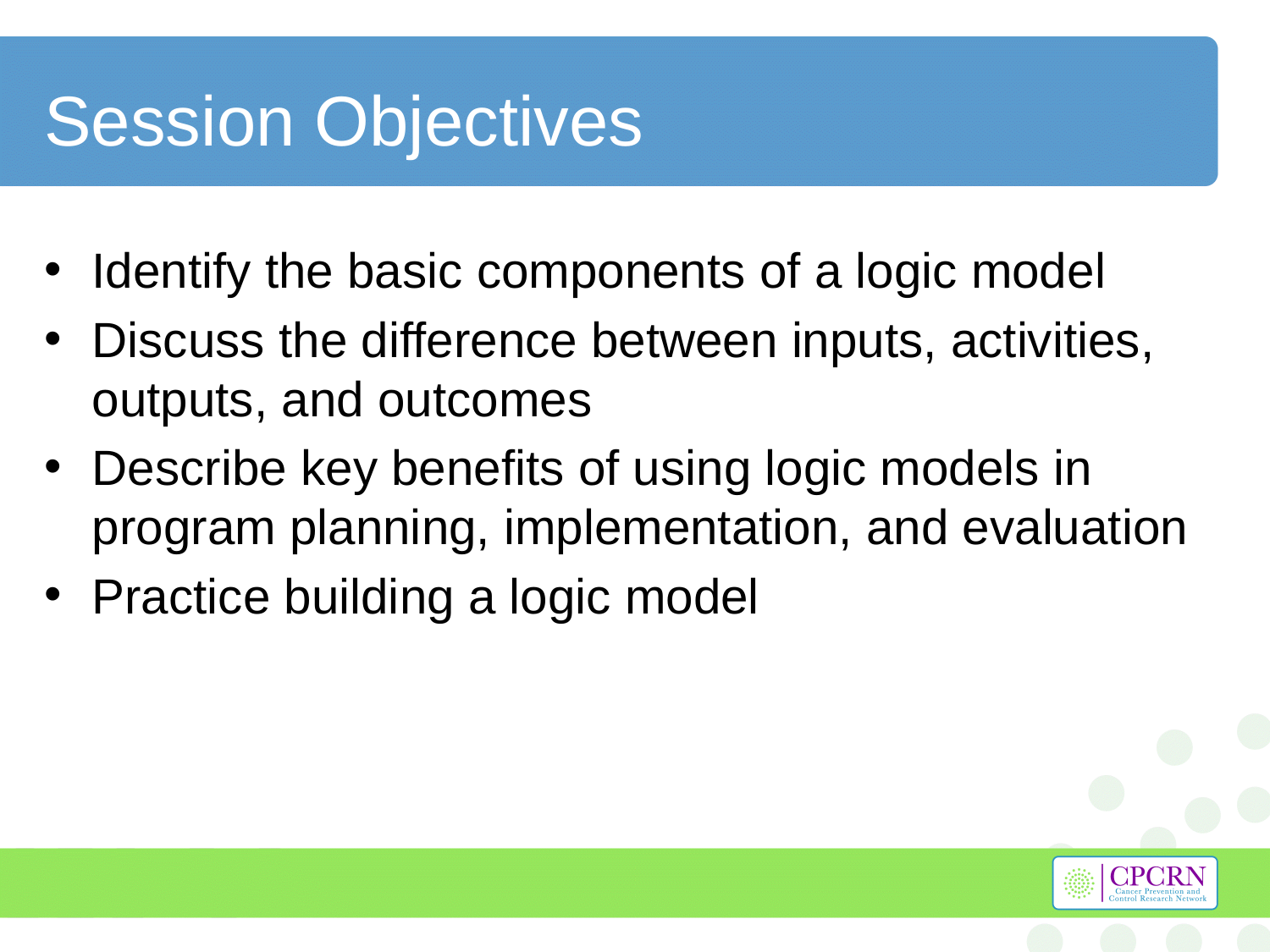

# Session Objectives
Identify the basic components of a logic model
Discuss the difference between inputs, activities, outputs, and outcomes
Describe key benefits of using logic models in program planning, implementation, and evaluation
Practice building a logic model